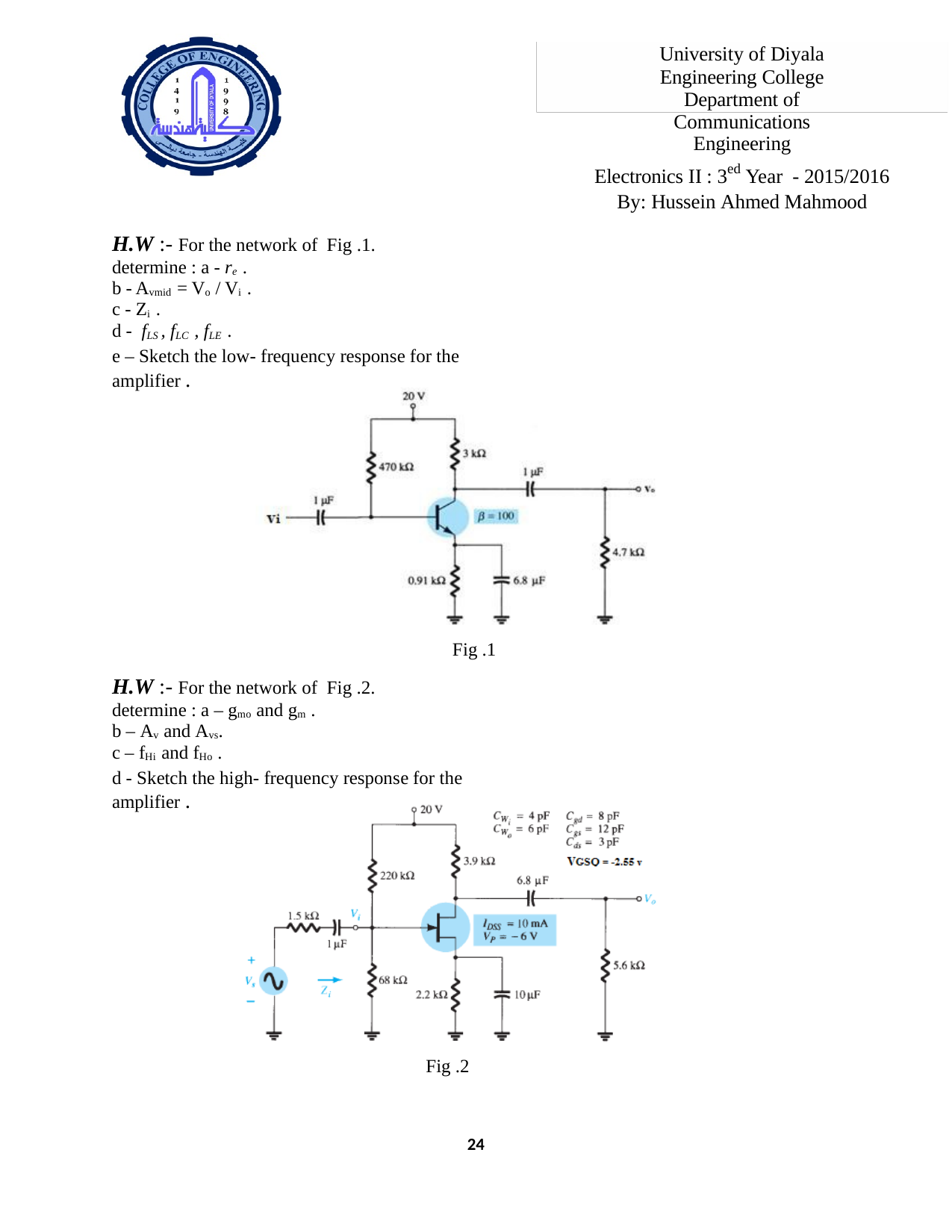

University of Diyala Engineering College
Department of Communications Engineering
Electronics II : 3ed Year  - 2015/2016 By: Hussein Ahmed Mahmood
H.W :- For the network of  Fig .1. determine : a - re  .
b - Avmid  = Vo / Vi  .
c - Zi  .
d -  fLS , fLC  , fLE  .
e – Sketch the low- frequency response for the amplifier .

Fig .1

H.W :- For the network of  Fig .2. determine : a – gmo and gm .
b – Av and Avs.
c – fHi  and fHo .
d - Sketch the high- frequency response for the amplifier .

Fig .2

24